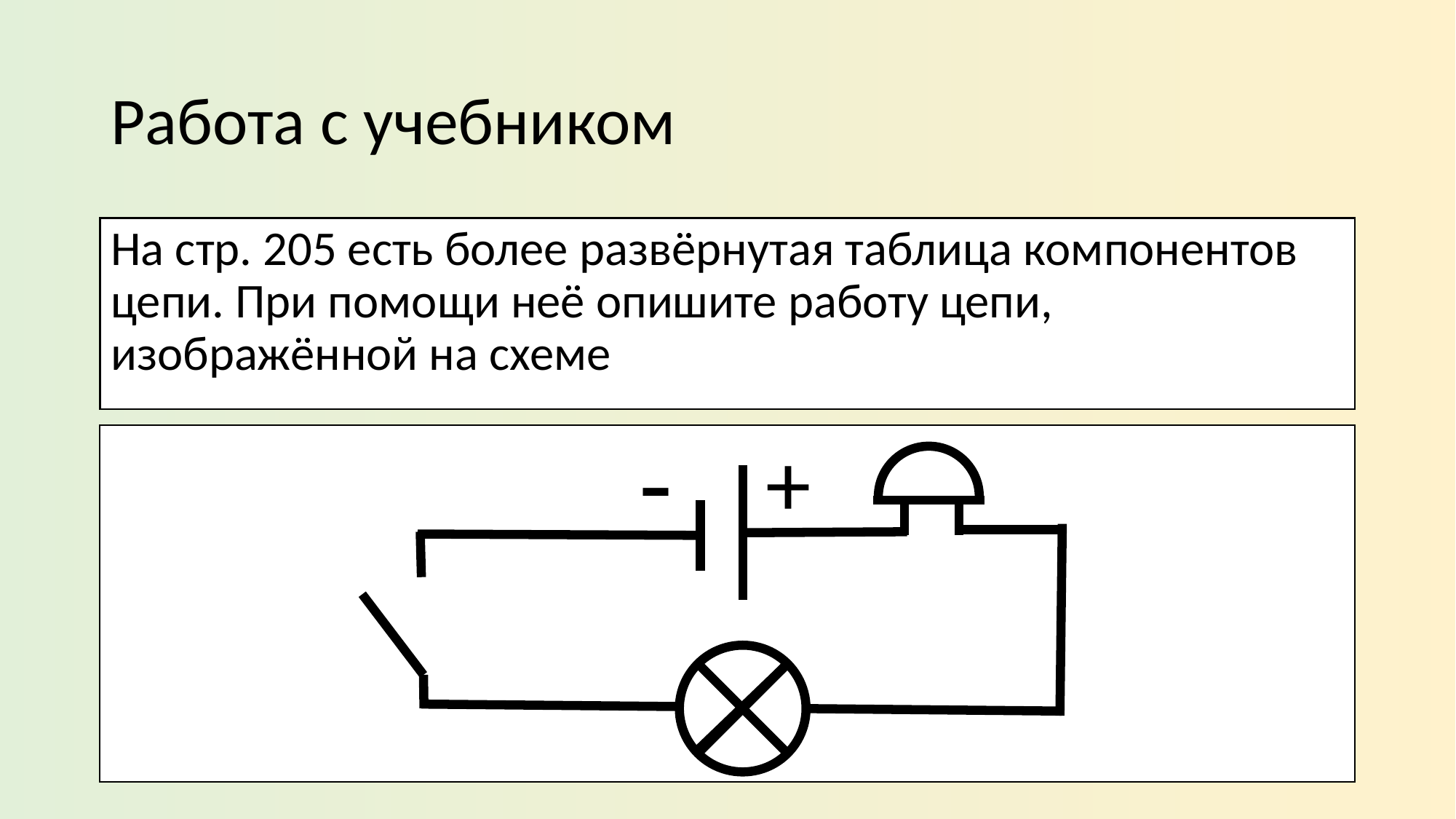

# Работа с учебником
На стр. 205 есть более развёрнутая таблица компонентов цепи. При помощи неё опишите работу цепи, изображённой на схеме
-
+